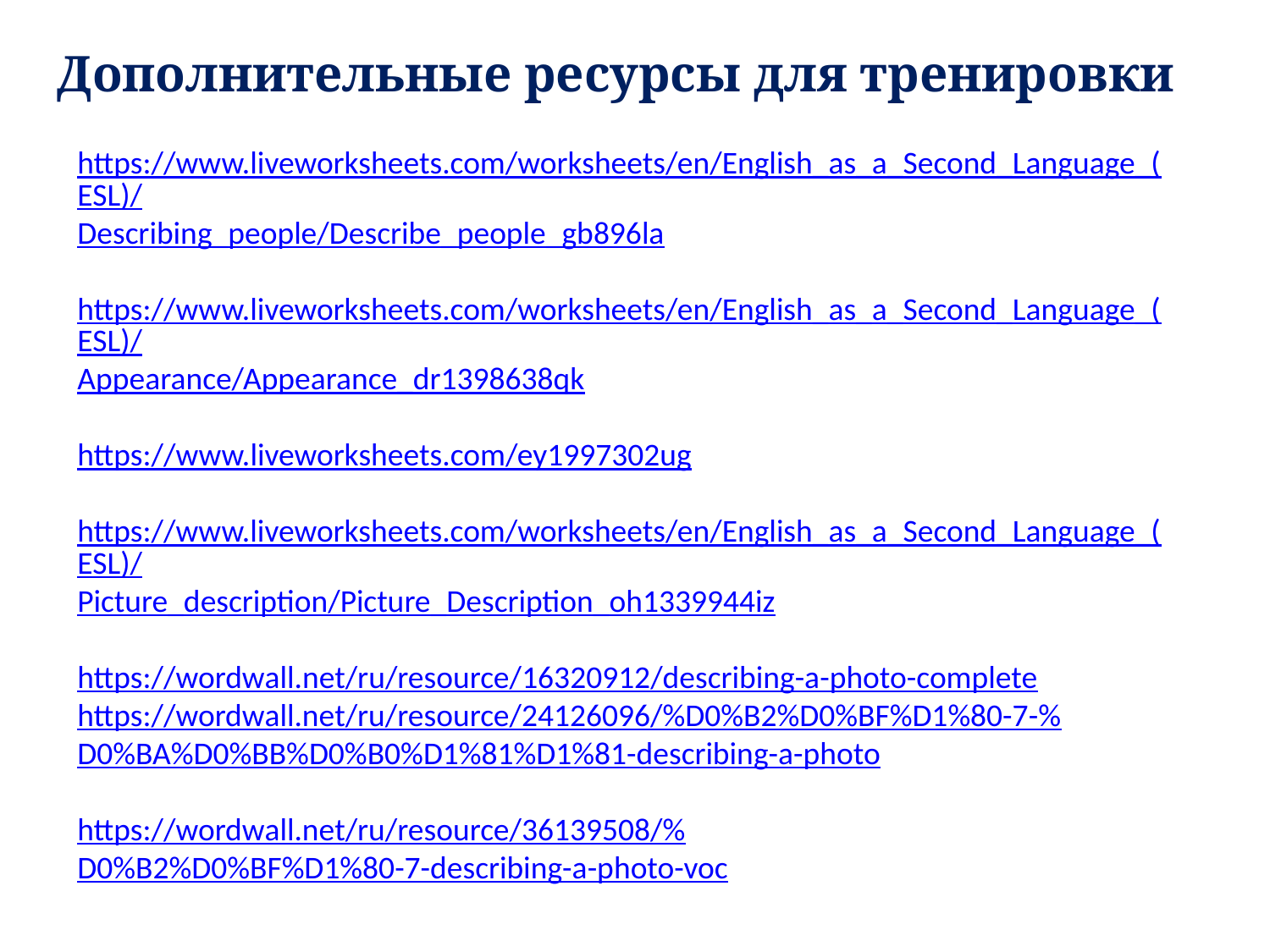

Дополнительные ресурсы для тренировки
https://www.liveworksheets.com/worksheets/en/English_as_a_Second_Language_(ESL)/Describing_people/Describe_people_gb896la

https://www.liveworksheets.com/worksheets/en/English_as_a_Second_Language_(ESL)/Appearance/Appearance_dr1398638qk

https://www.liveworksheets.com/ey1997302ug

https://www.liveworksheets.com/worksheets/en/English_as_a_Second_Language_(ESL)/Picture_description/Picture_Description_oh1339944iz

https://wordwall.net/ru/resource/16320912/describing-a-photo-complete
https://wordwall.net/ru/resource/24126096/%D0%B2%D0%BF%D1%80-7-%D0%BA%D0%BB%D0%B0%D1%81%D1%81-describing-a-photo

https://wordwall.net/ru/resource/36139508/%D0%B2%D0%BF%D1%80-7-describing-a-photo-voc